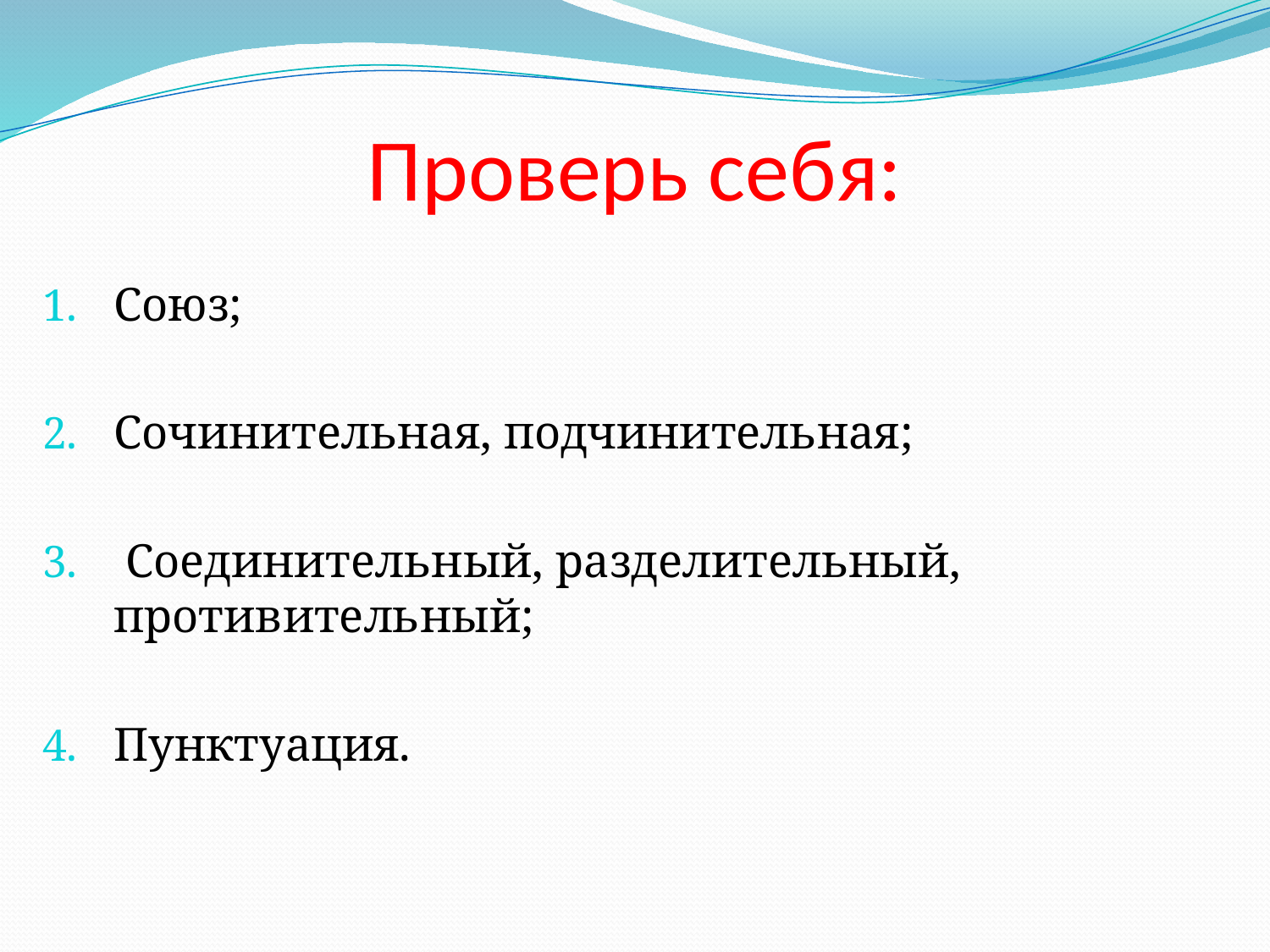

# Проверь себя:
Союз;

Сочинительная, подчинительная;

 Соединительный, разделительный, противительный;

Пунктуация.